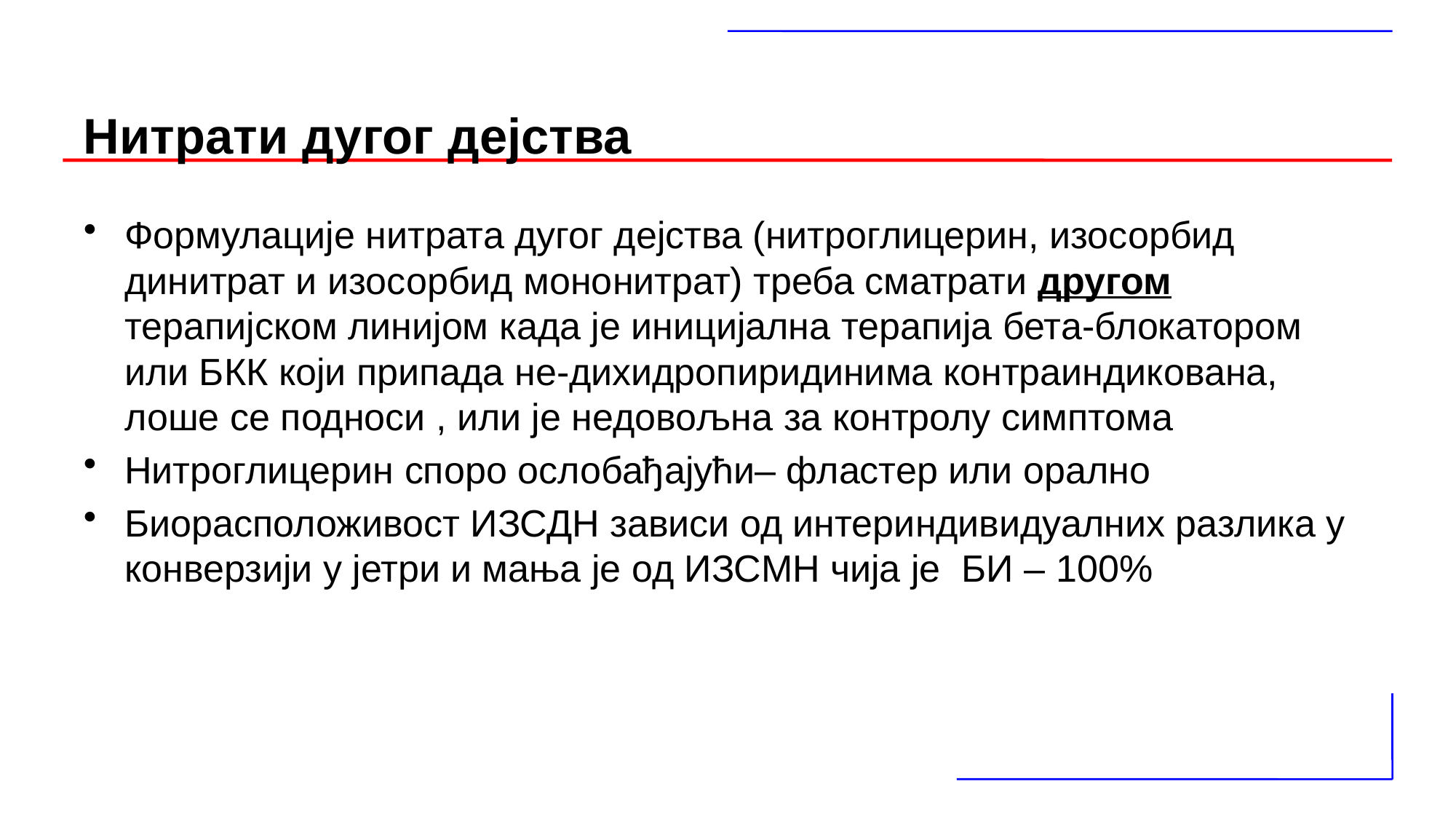

# Нитрати дугог дејства
Формулације нитрата дугог дејства (нитроглицерин, изосорбид динитрат и изосорбид мононитрат) треба сматрати другом терапијском линијом када је иницијална терапија бета-блокатором или БКК који припада не-дихидропиридинима контраиндикована, лоше се подноси , или је недовољна за контролу симптома
Нитроглицерин споро ослобађајући– фластер или орално
Биорасположивост ИЗСДН зависи од интериндивидуалних разлика у конверзији у јетри и мања је од ИЗСМН чија је  БИ – 100%